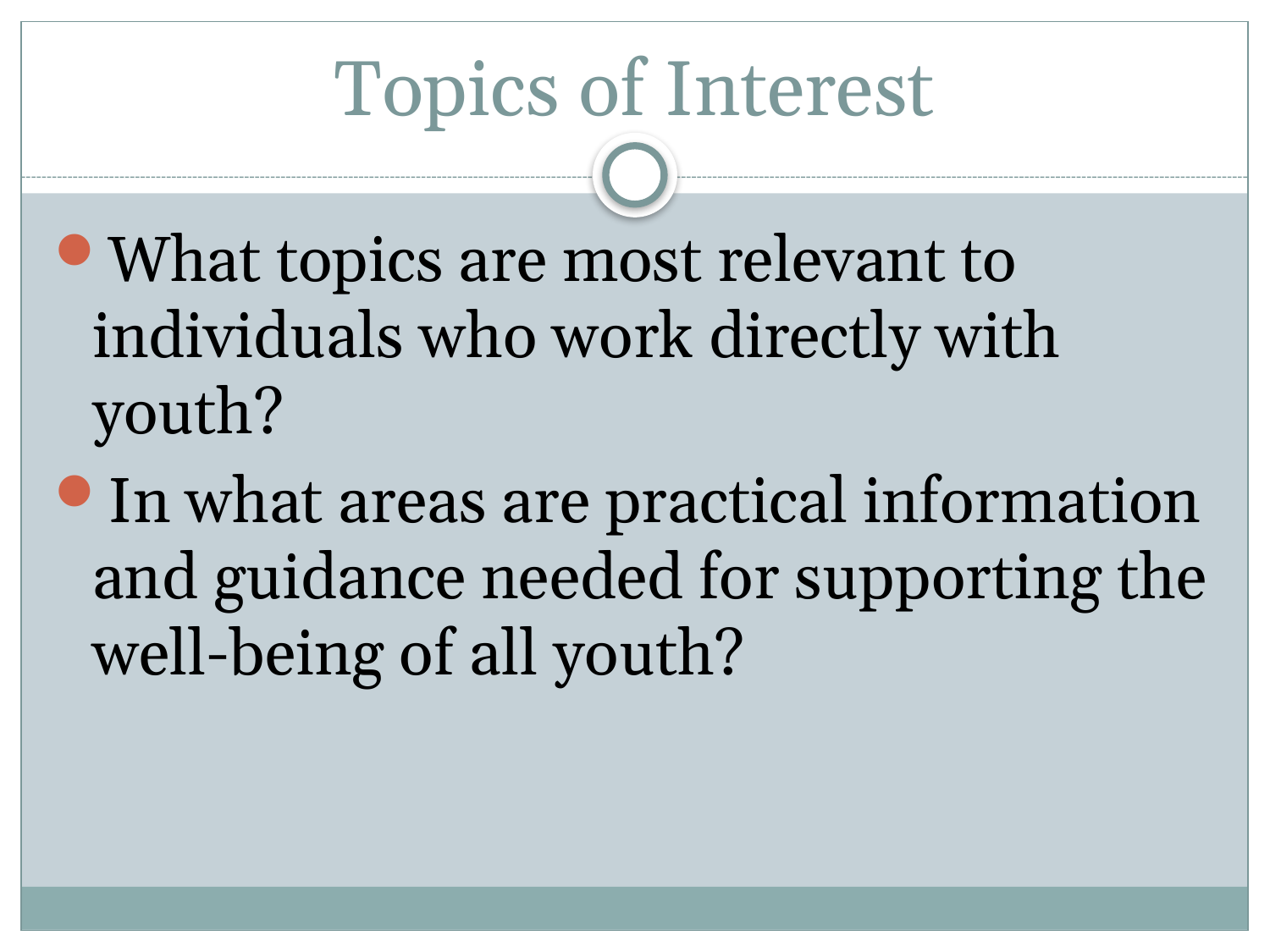

# Topics of Interest
What topics are most relevant to individuals who work directly with youth?
In what areas are practical information and guidance needed for supporting the well-being of all youth?